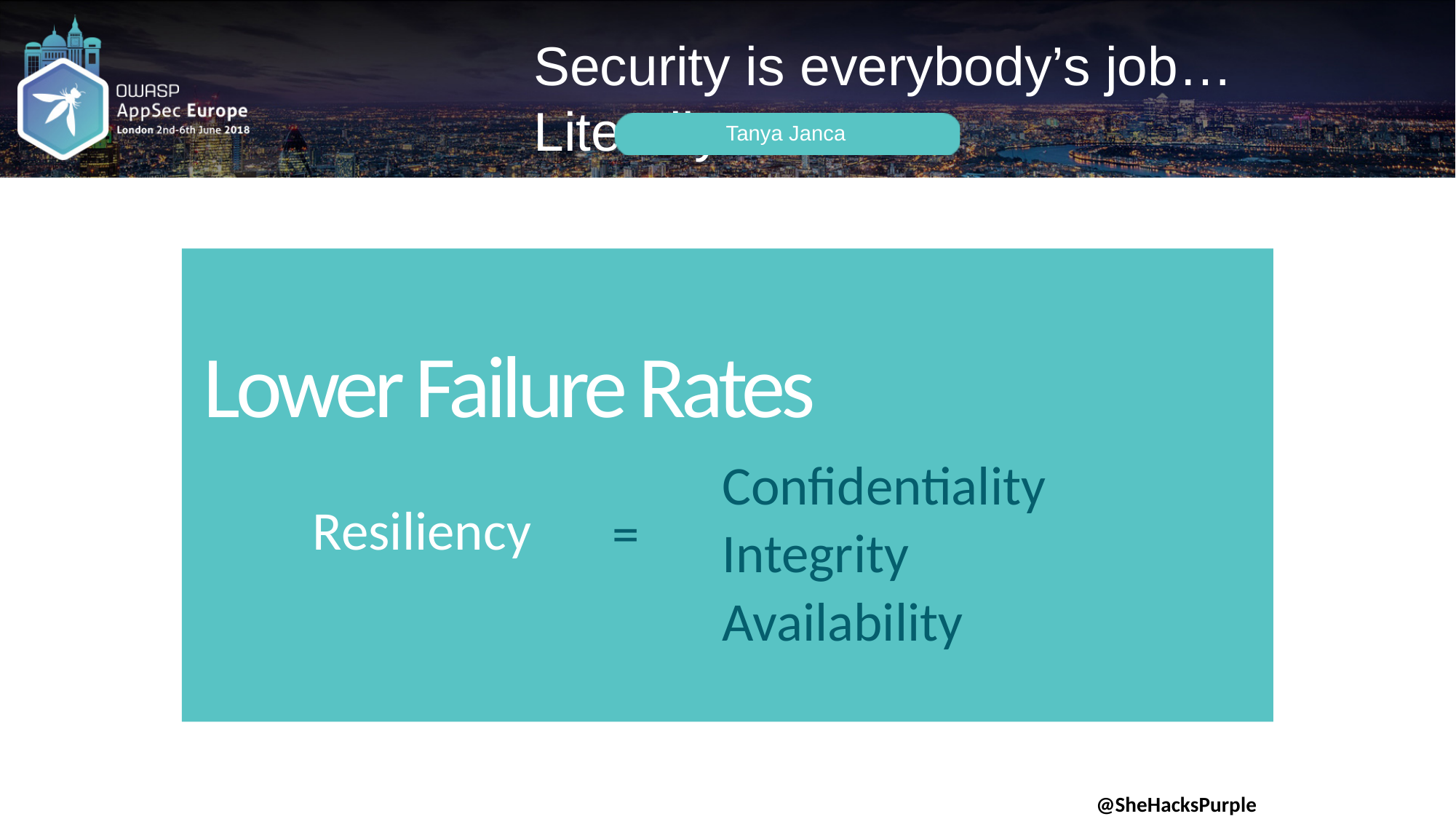

Lower Failure Rates
Confidentiality
Integrity
Availability
Resiliency
=
@SheHacksPurple